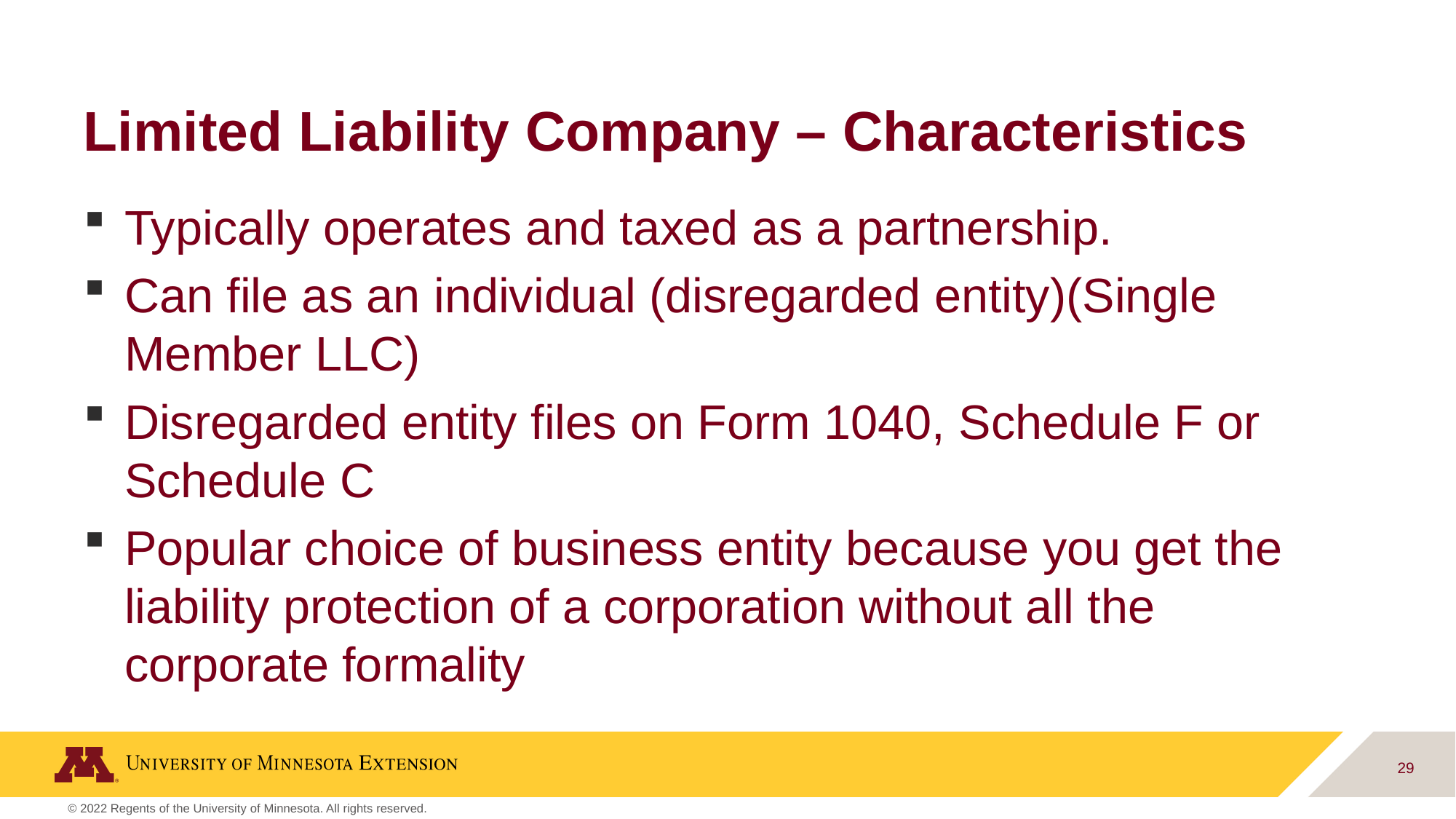

# Limited Liability Company – Characteristics
Typically operates and taxed as a partnership.
Can file as an individual (disregarded entity)(Single Member LLC)
Disregarded entity files on Form 1040, Schedule F or Schedule C
Popular choice of business entity because you get the liability protection of a corporation without all the corporate formality